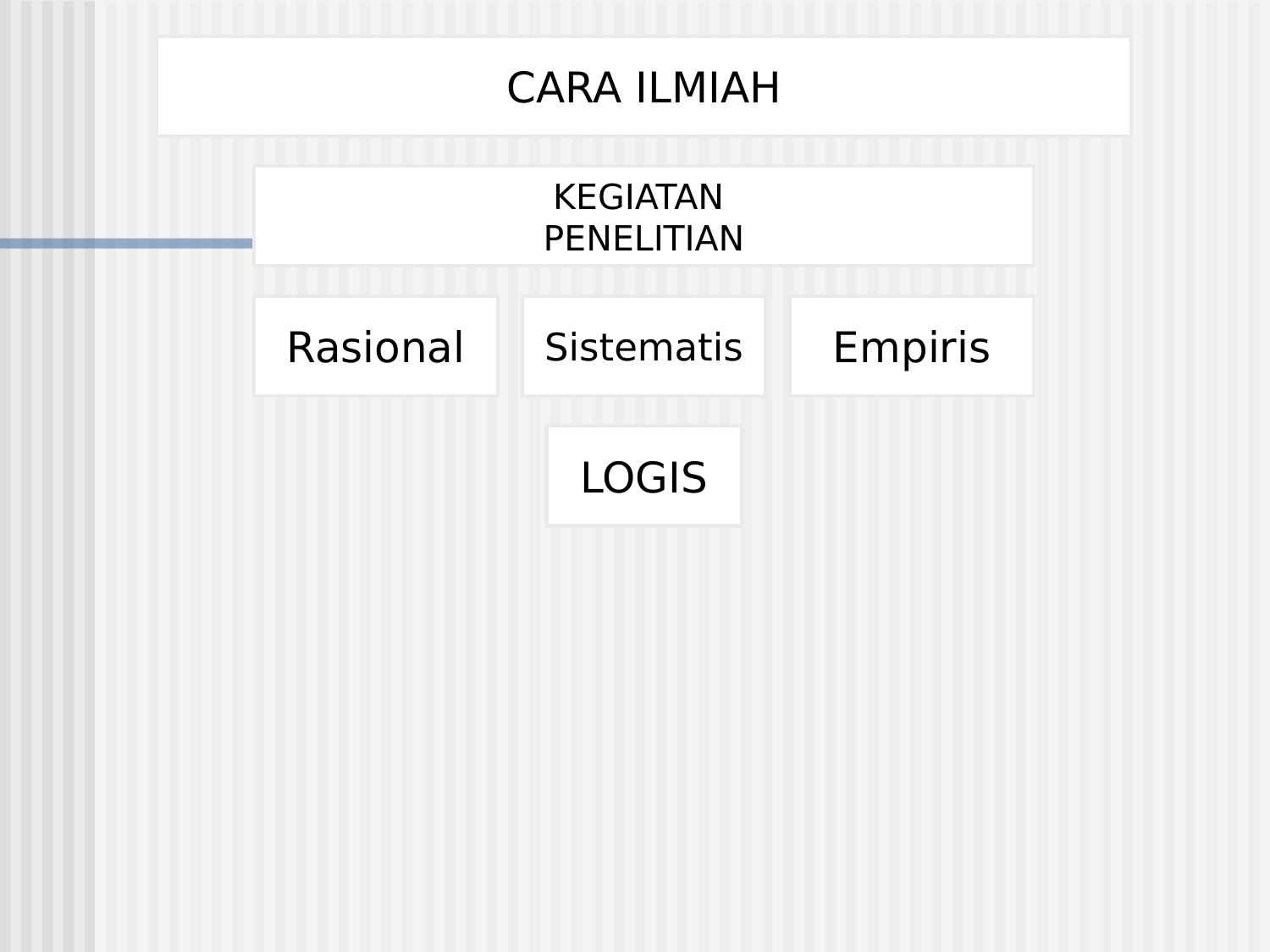

CARA ILMIAH
KEGIATAN
PENELITIAN
Rasional
Sistematis
LOGIS
Empiris